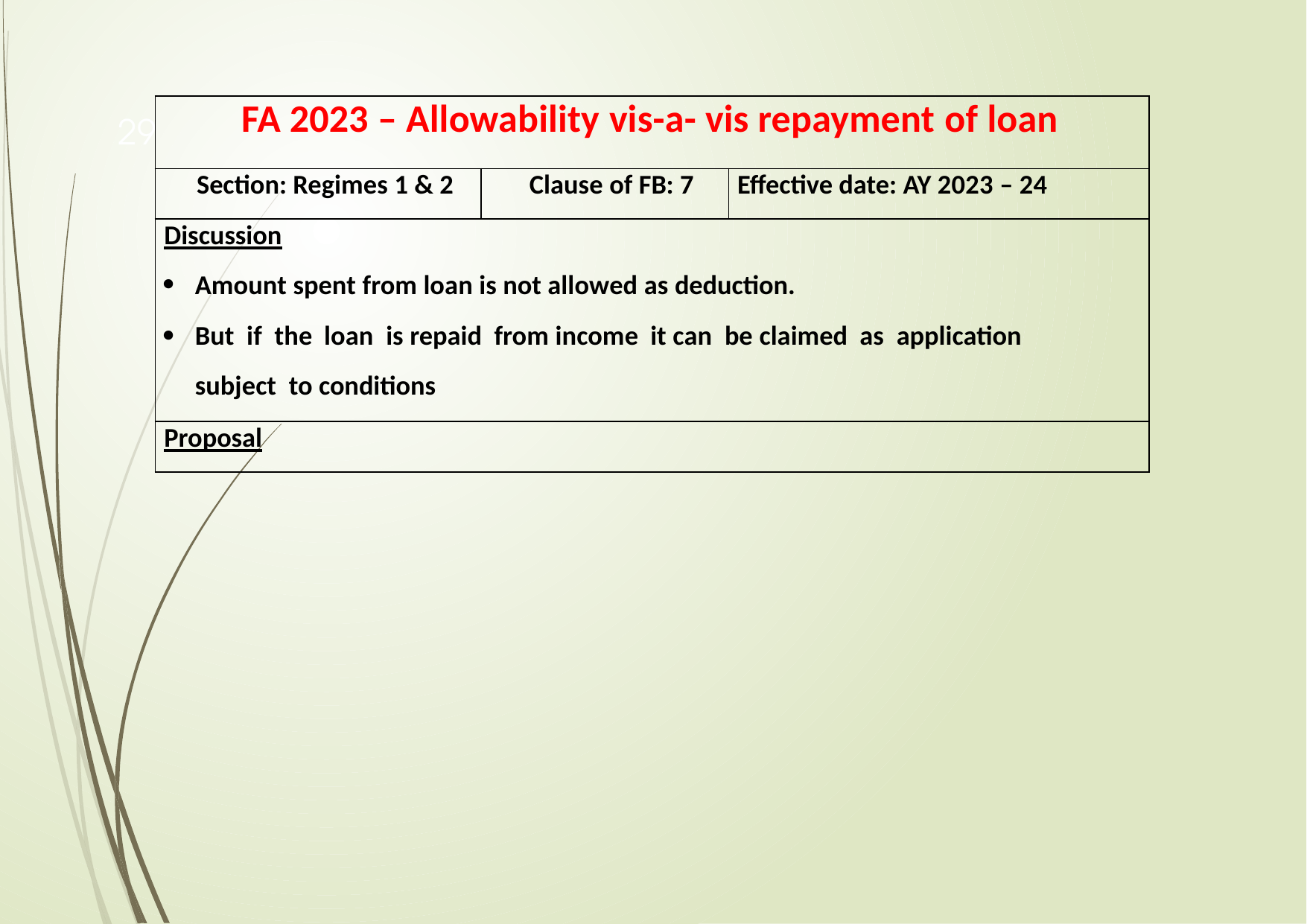

| FA 2023 – Allowability vis-a- vis repayment of loan |  |  |
| --- | --- | --- |
| Section: Regimes 1 & 2 | Clause of FB: 7 | Effective date: AY 2023 – 24 |
| Discussion Amount spent from loan is not allowed as deduction. But if the loan is repaid from income it can be claimed as application subject to conditions |  |  |
| Proposal |  |  |
29